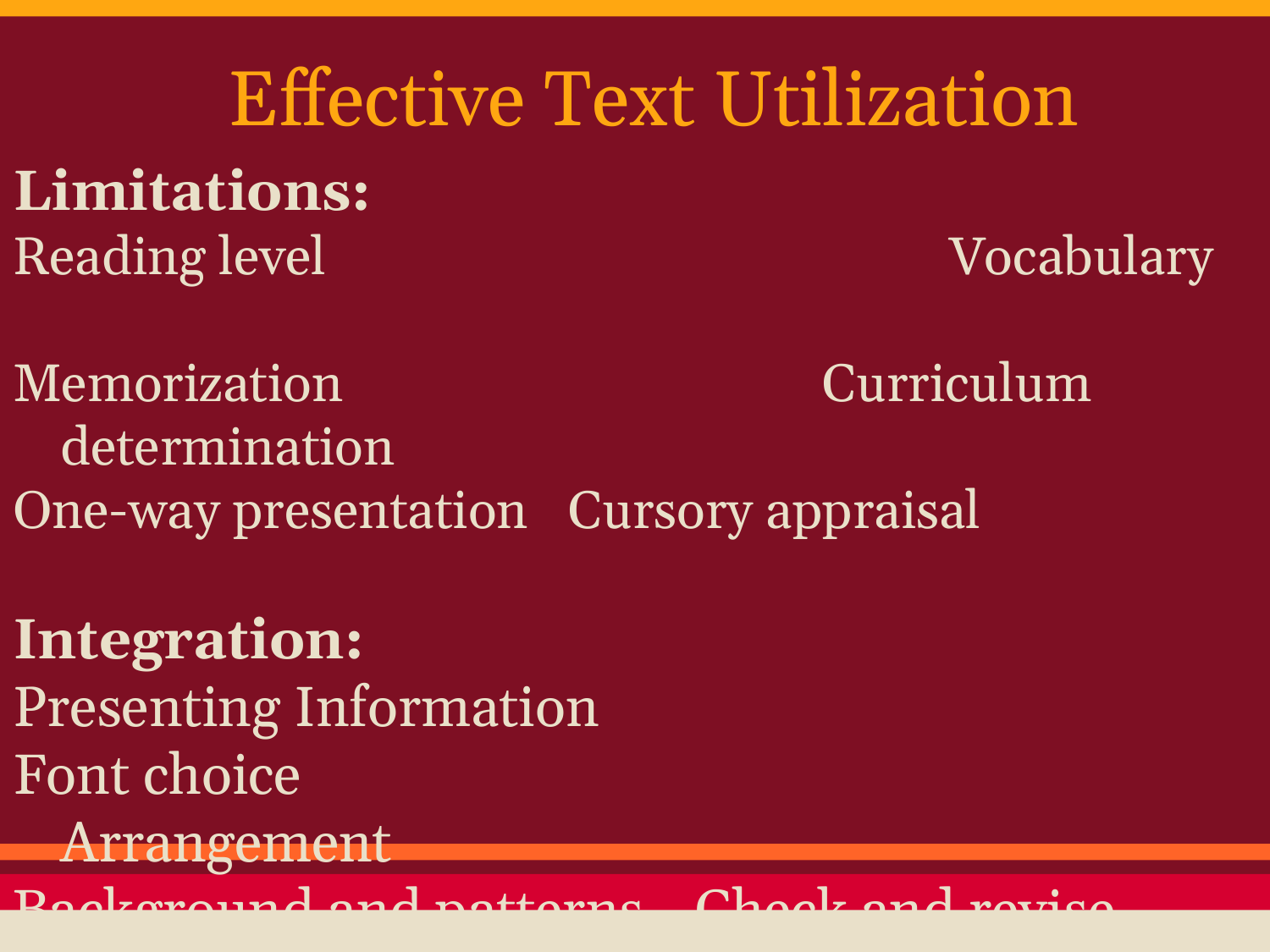

# Effective Text Utilization
Limitations:
Reading level					Vocabulary
Memorization				Curriculum determination
One-way presentation	Cursory appraisal

Integration:
Presenting Information
Font choice							Arrangement
Background and patterns	Check and revise